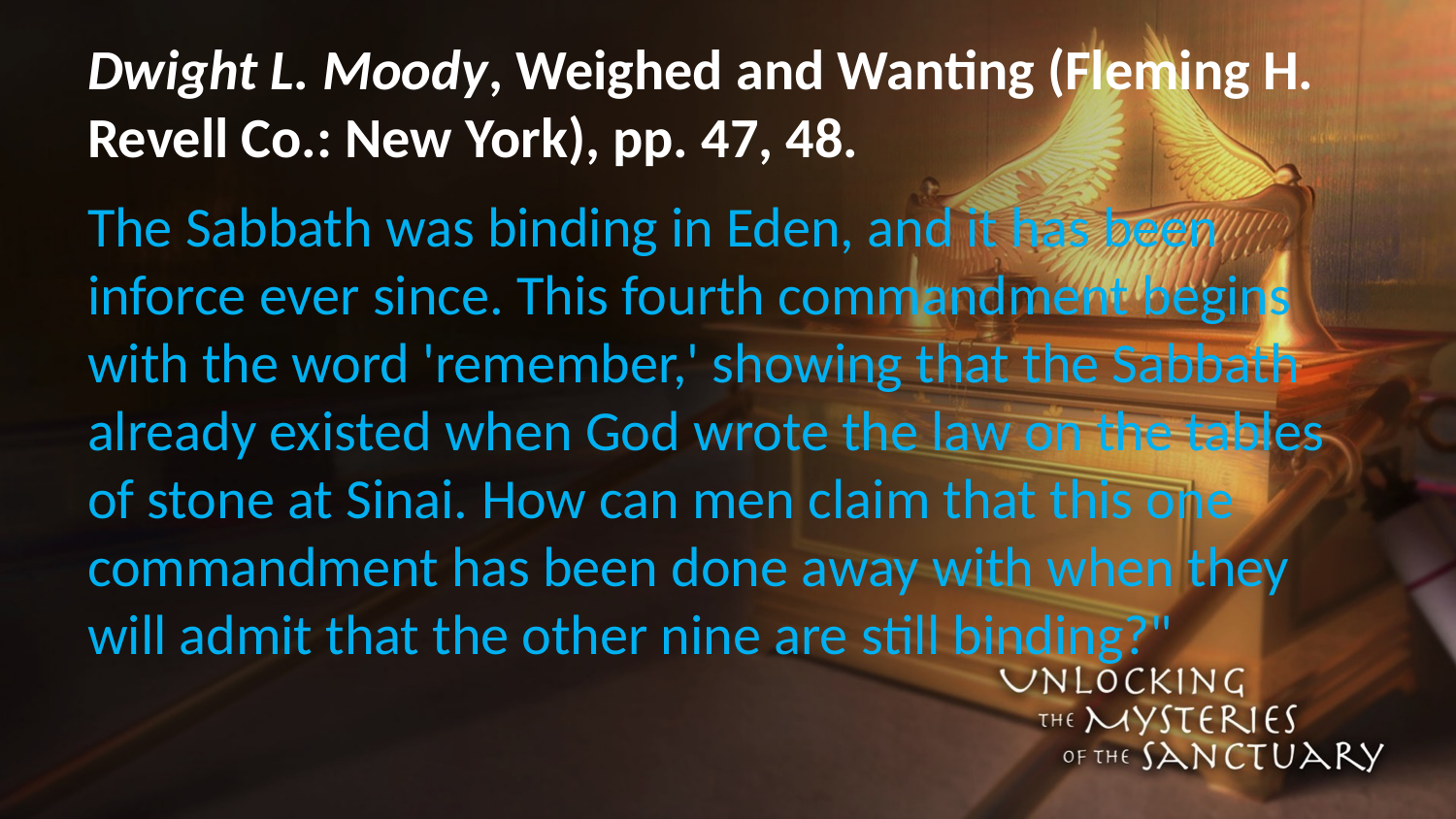

# Dwight L. Moody, Weighed and Wanting (Fleming H. Revell Co.: New York), pp. 47, 48.

The Sabbath was binding in Eden, and it has been inforce ever since. This fourth commandment begins with the word 'remember,' showing that the Sabbath already existed when God wrote the law on the tables of stone at Sinai. How can men claim that this one commandment has been done away with when they will admit that the other nine are still binding?"